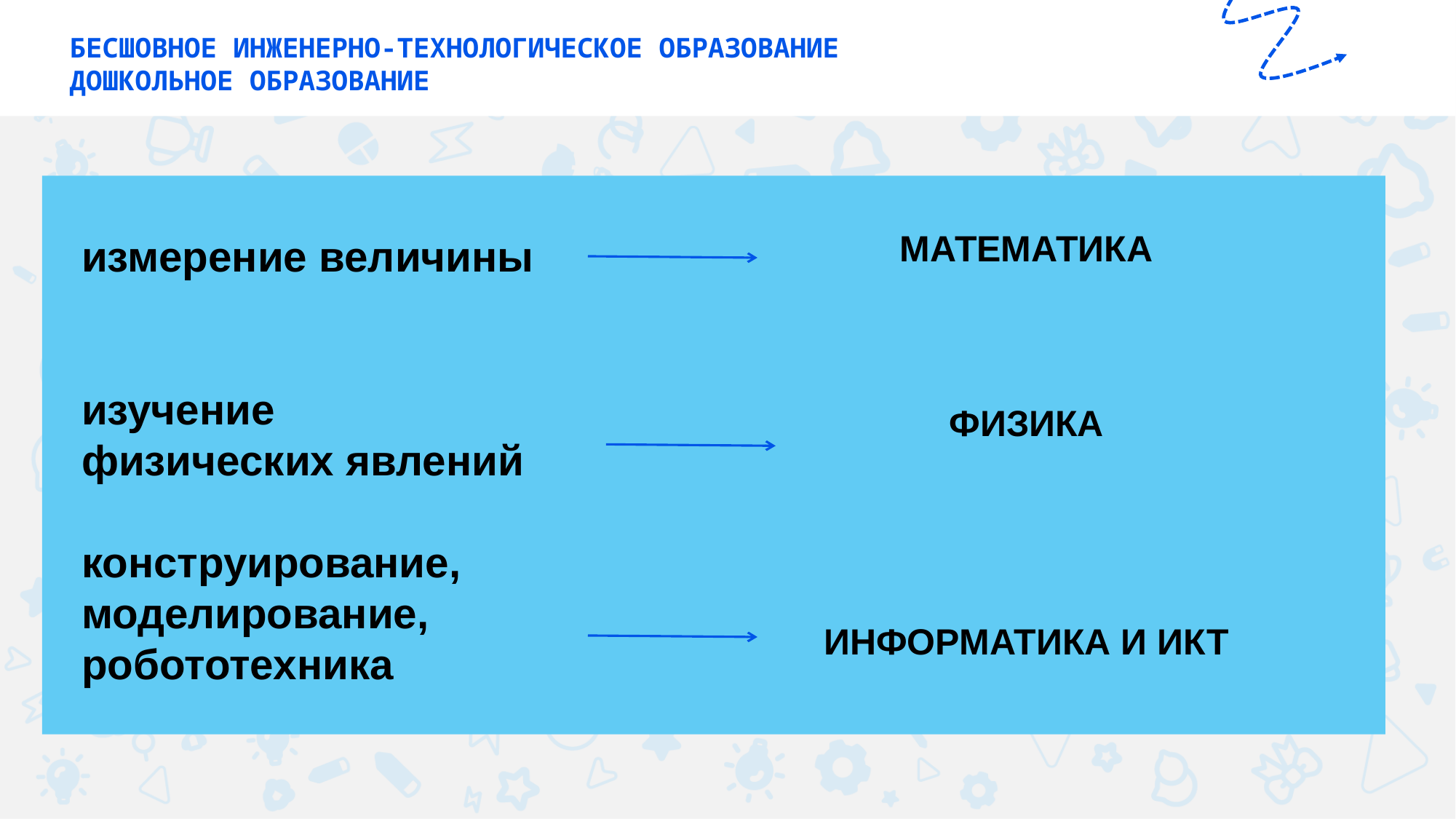

БЕСШОВНОЕ ИНЖЕНЕРНО-ТЕХНОЛОГИЧЕСКОЕ ОБРАЗОВАНИЕ
ДОШКОЛЬНОЕ ОБРАЗОВАНИЕ

МАТЕМАТИКА

ФИЗИКА

ИНФОРМАТИКА И ИКТ
измерение величины

изучение
физических явлений

конструирование,
моделирование,
робототехника